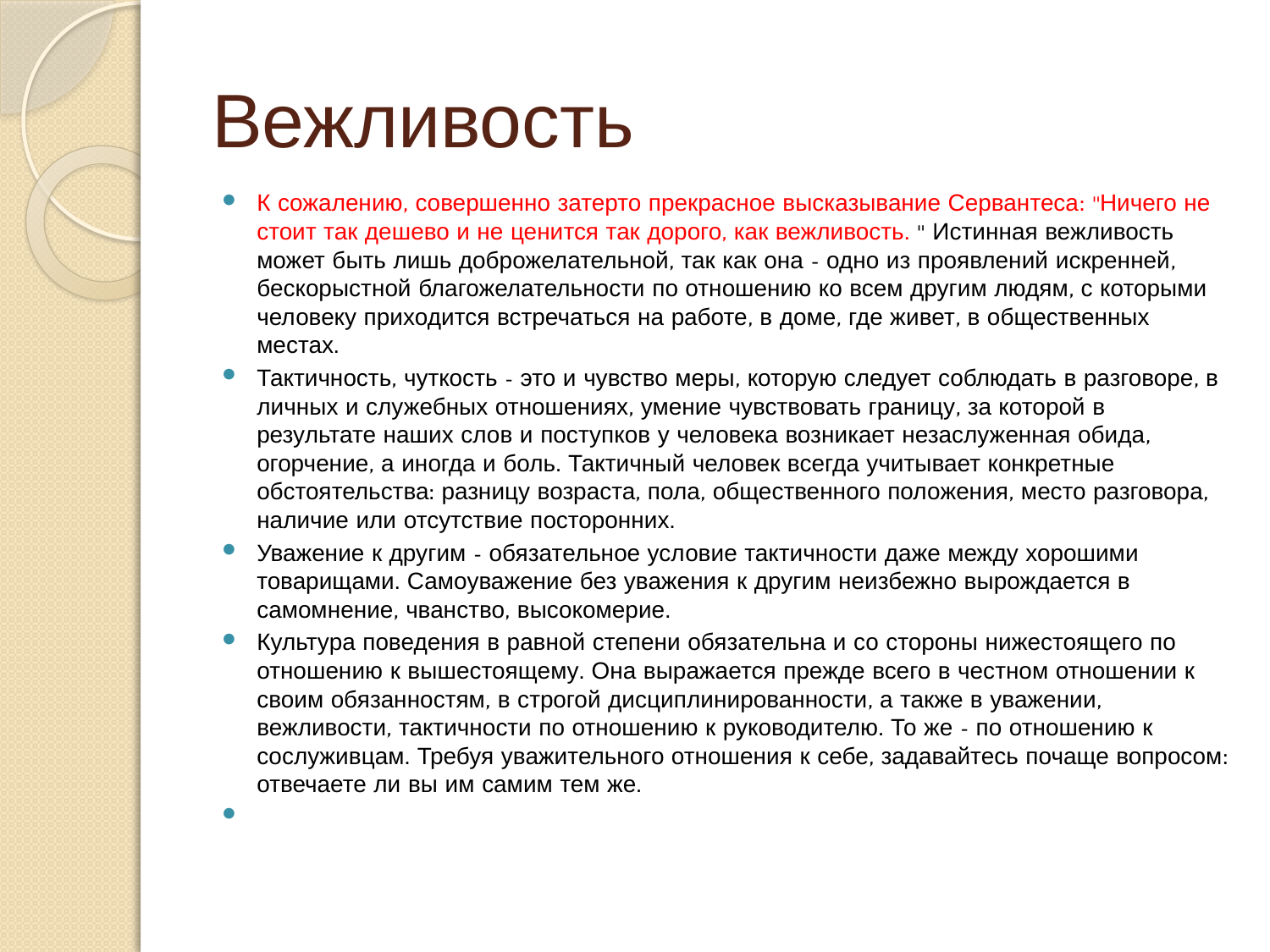

# Вежливость

К сожалению, совершенно затерто прекрасное высказывание Сервантеса: "Ничего не стоит так дешево и не ценится так дорого, как вежливость. " Истинная вежливость может быть лишь доброжелательной, так как она - одно из проявлений искренней, бескорыстной благожелательности по отношению ко всем другим людям, с которыми человеку приходится встречаться на работе, в доме, где живет, в общественных местах.
Тактичность, чуткость - это и чувство меры, которую следует соблюдать в разговоре, в личных и служебных отношениях, умение чувствовать границу, за которой в результате наших слов и поступков у человека возникает незаслуженная обида, огорчение, а иногда и боль. Тактичный человек всегда учитывает конкретные обстоятельства: разницу возраста, пола, общественного положения, место разговора, наличие или отсутствие посторонних.
Уважение к другим - обязательное условие тактичности даже между хорошими товарищами. Самоуважение без уважения к другим неизбежно вырождается в самомнение, чванство, высокомерие.
Культура поведения в равной степени обязательна и со стороны нижестоящего по отношению к вышестоящему. Она выражается прежде всего в честном отношении к своим обязанностям, в строгой дисциплинированности, а также в уважении, вежливости, тактичности по отношению к руководителю. То же - по отношению к сослуживцам. Требуя уважительного отношения к себе, задавайтесь почаще вопросом: отвечаете ли вы им самим тем же.